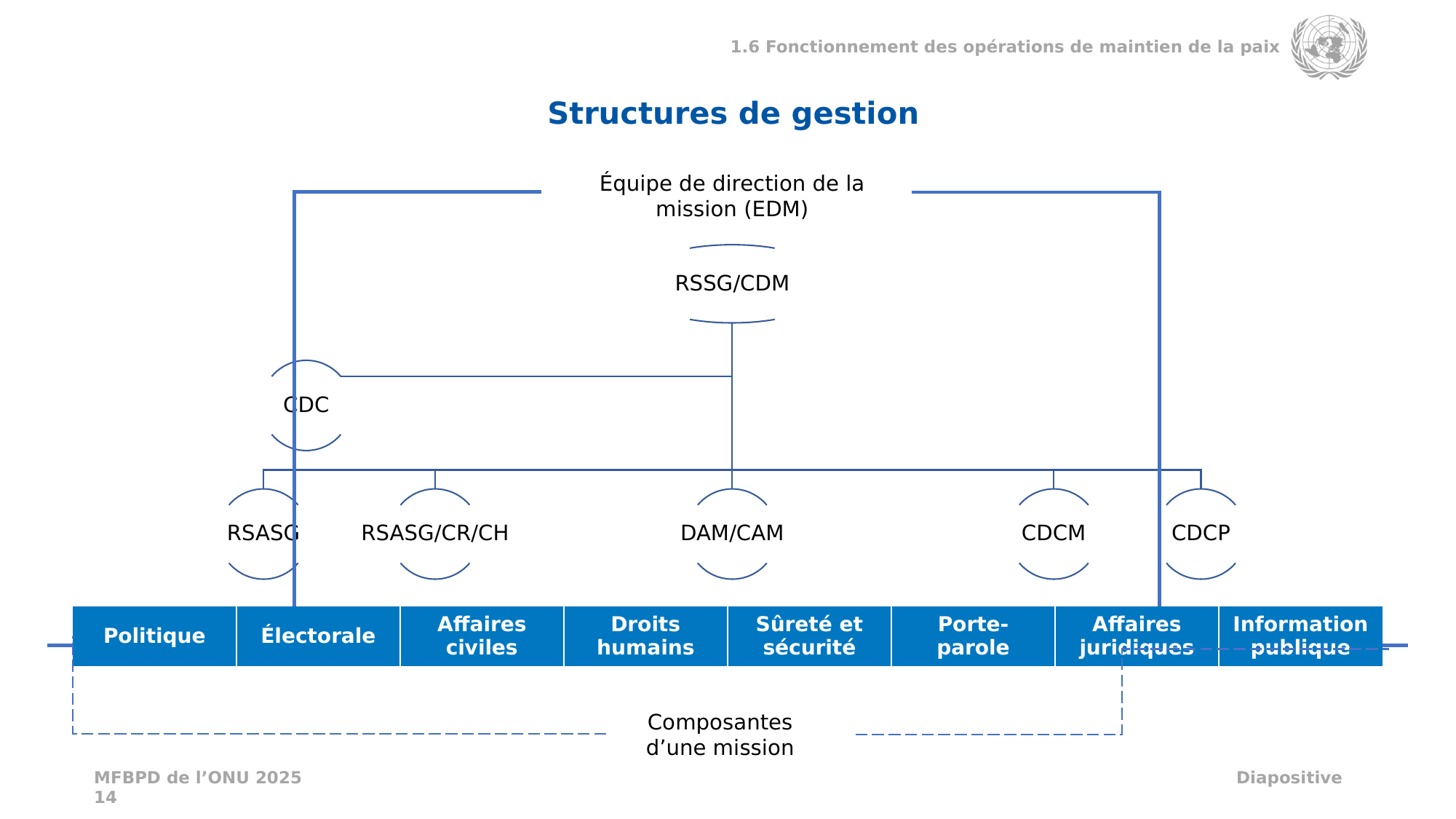

Structures de gestion
Équipe de direction de la mission (EDM)
RSSG/CDM
RSASG
RSASG/CR/CH
DAM/CAM
CDCM
CDCP
CDC
| Politique | Électorale | Affaires civiles | Droits humains | Sûreté et sécurité | Porte-parole | Affaires juridiques | Information publique |
| --- | --- | --- | --- | --- | --- | --- | --- |
Composantes d’une mission